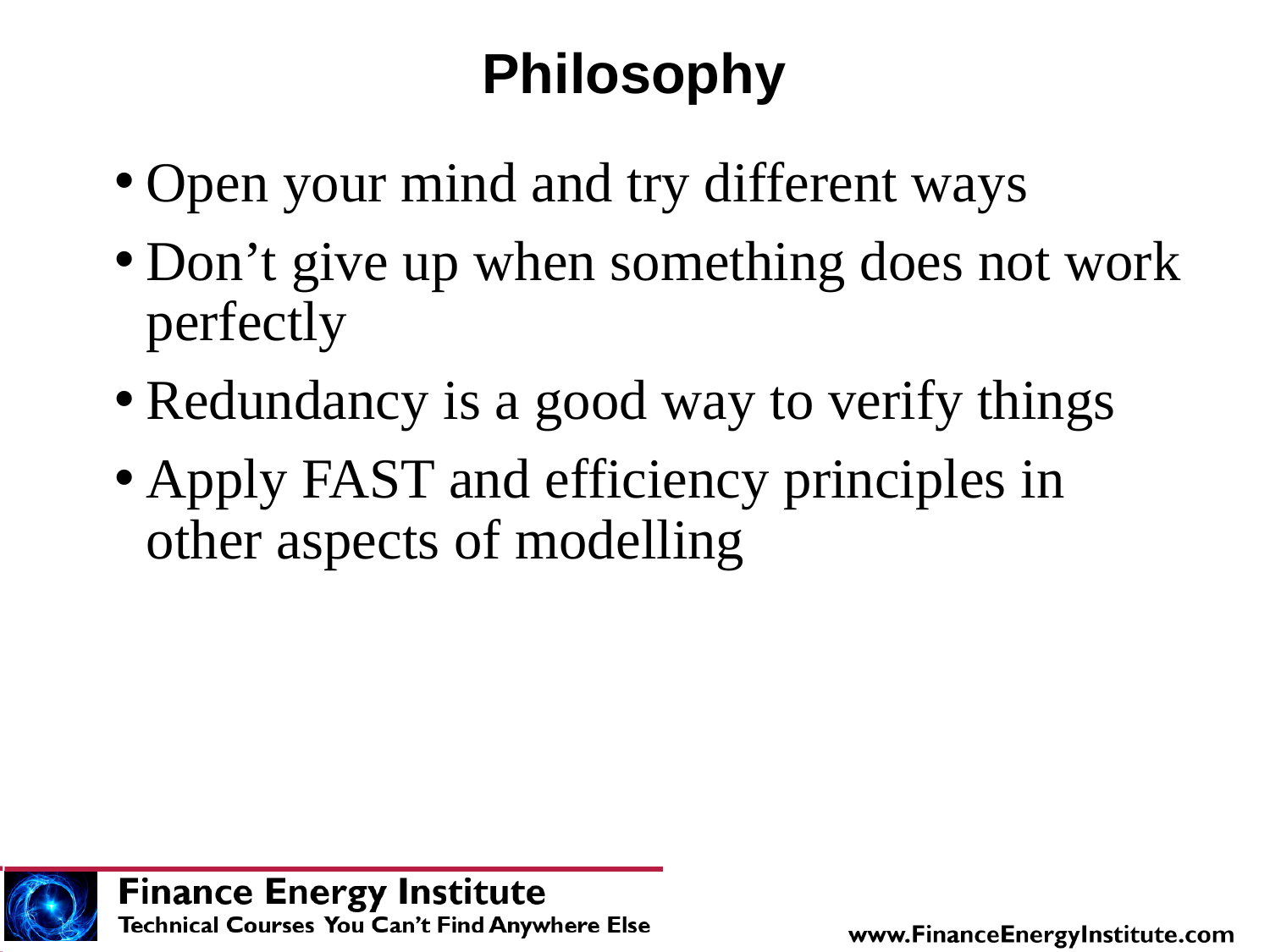

# Philosophy
Open your mind and try different ways
Don’t give up when something does not work perfectly
Redundancy is a good way to verify things
Apply FAST and efficiency principles in other aspects of modelling